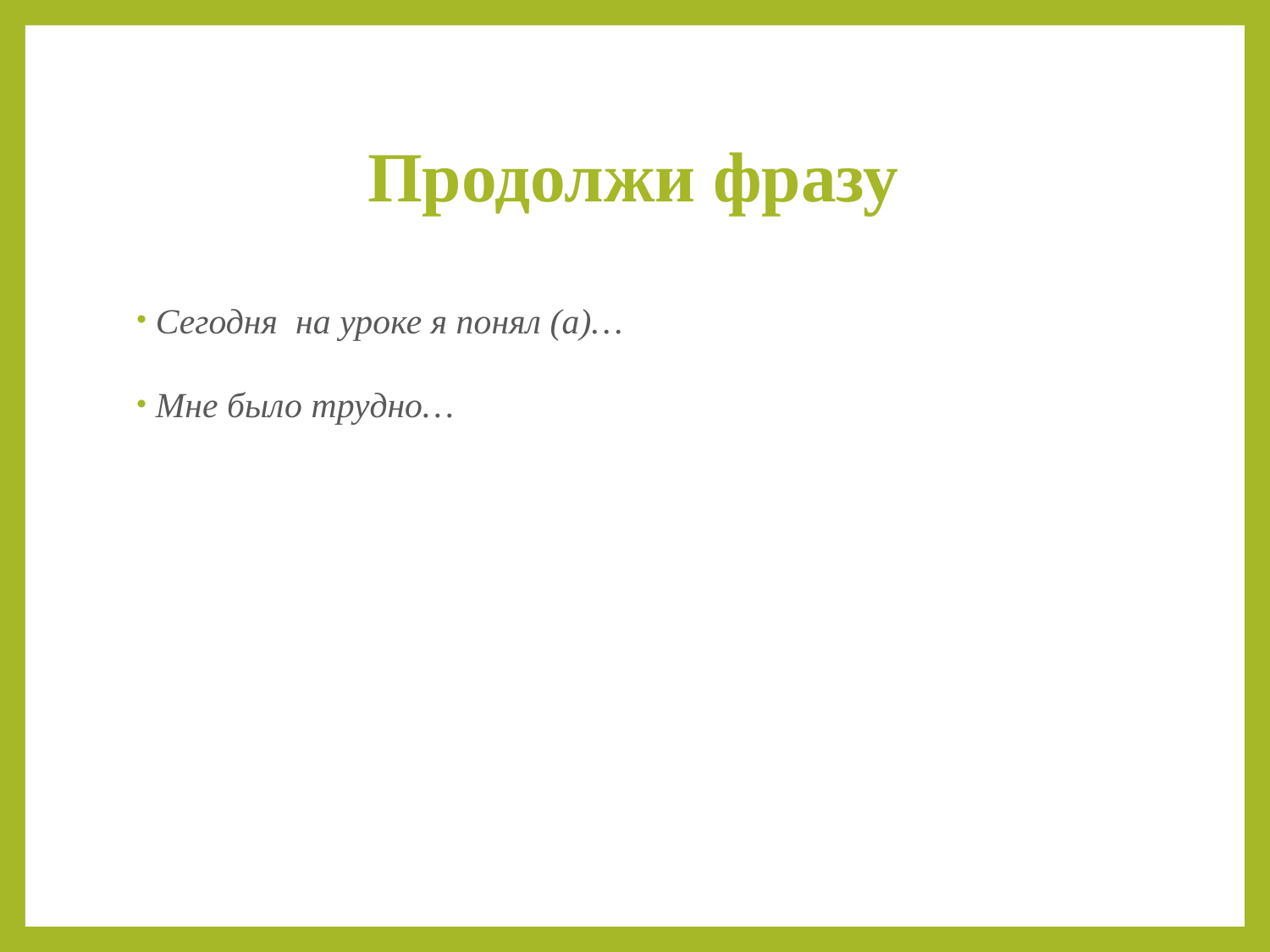

# Продолжи фразу
Сегодня  на уроке я понял (а)…
Мне было трудно…